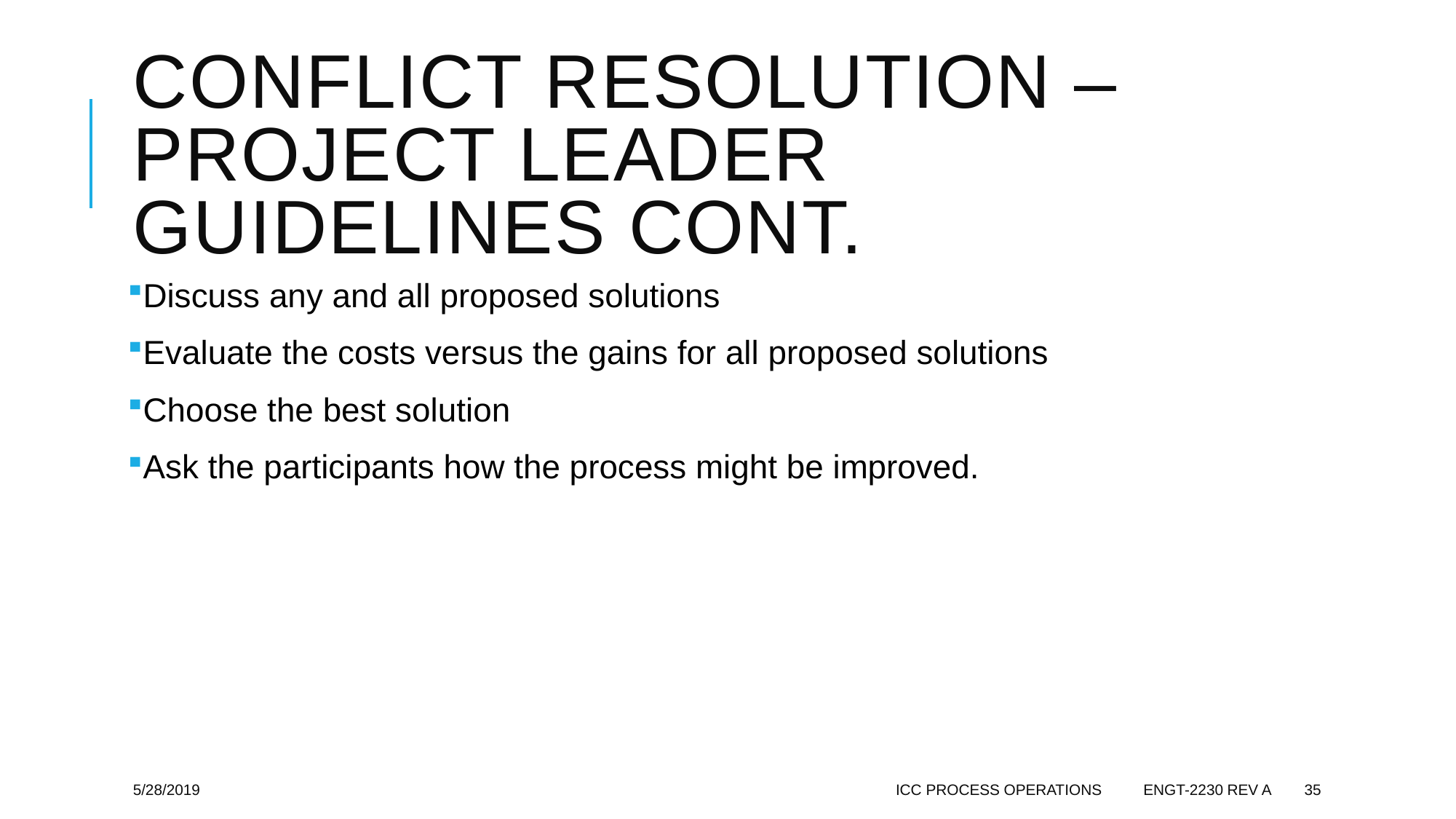

# Conflict resolution – Project Leader Guidelines cont.
Discuss any and all proposed solutions
Evaluate the costs versus the gains for all proposed solutions
Choose the best solution
Ask the participants how the process might be improved.
5/28/2019
ICC Process Operations          ENGT-2230 Rev A
35